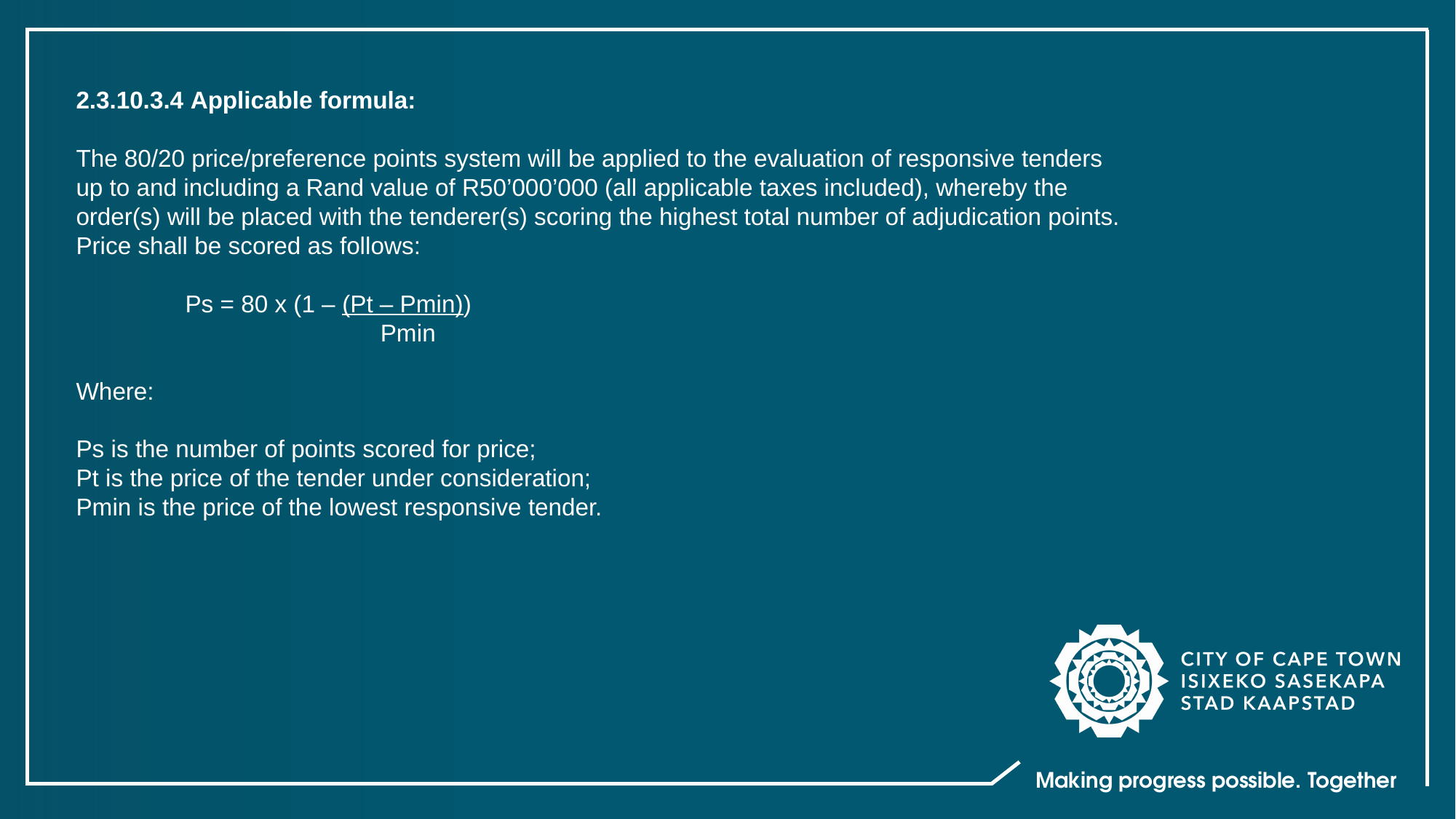

2.3.10.3.4 Applicable formula:

The 80/20 price/preference points system will be applied to the evaluation of responsive tenders
up to and including a Rand value of R50’000’000 (all applicable taxes included), whereby the
order(s) will be placed with the tenderer(s) scoring the highest total number of adjudication points.
Price shall be scored as follows:

	Ps = 80 x (1 – (Pt – Pmin))
	                             Pmin

Where:

Ps is the number of points scored for price;
Pt is the price of the tender under consideration;
Pmin is the price of the lowest responsive tender.